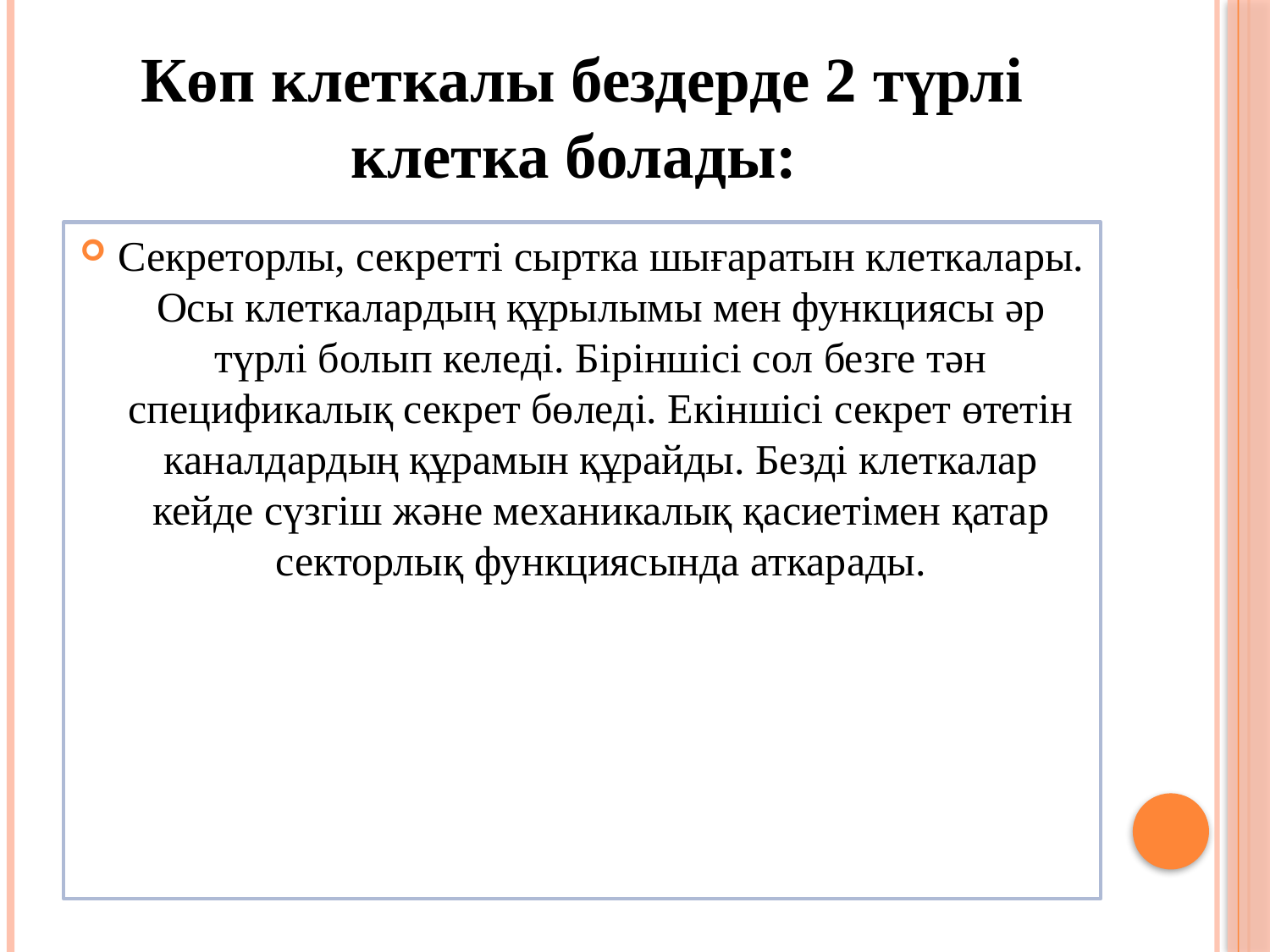

# Көп клеткалы бездерде 2 түрлі клетка болады:
Секреторлы, секретті сыртка шығаратын клеткалары. Осы клеткалардың құрылымы мен функциясы әр түрлі болып келеді. Біріншісі сол безге тән спецификалық секрет бөледі. Екіншісі секрет өтетін каналдардың құрамын құрайды. Безді клеткалар кейде сүзгіш және механикалық қасиетімен қатар секторлық функциясында аткарады.